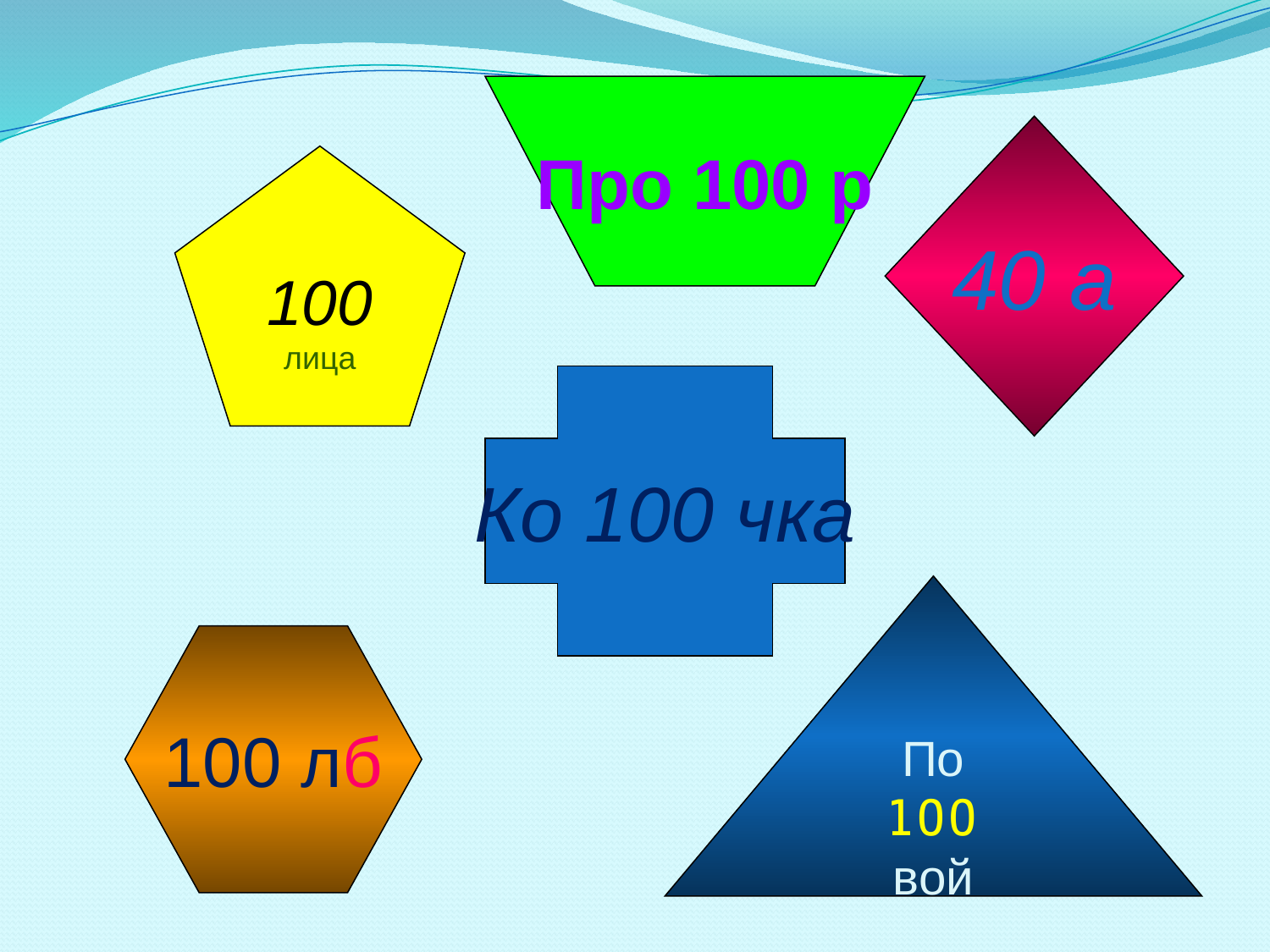

Про 100 р
40 а
100
лица
Ко 100 чка
По
100
вой
100 лб